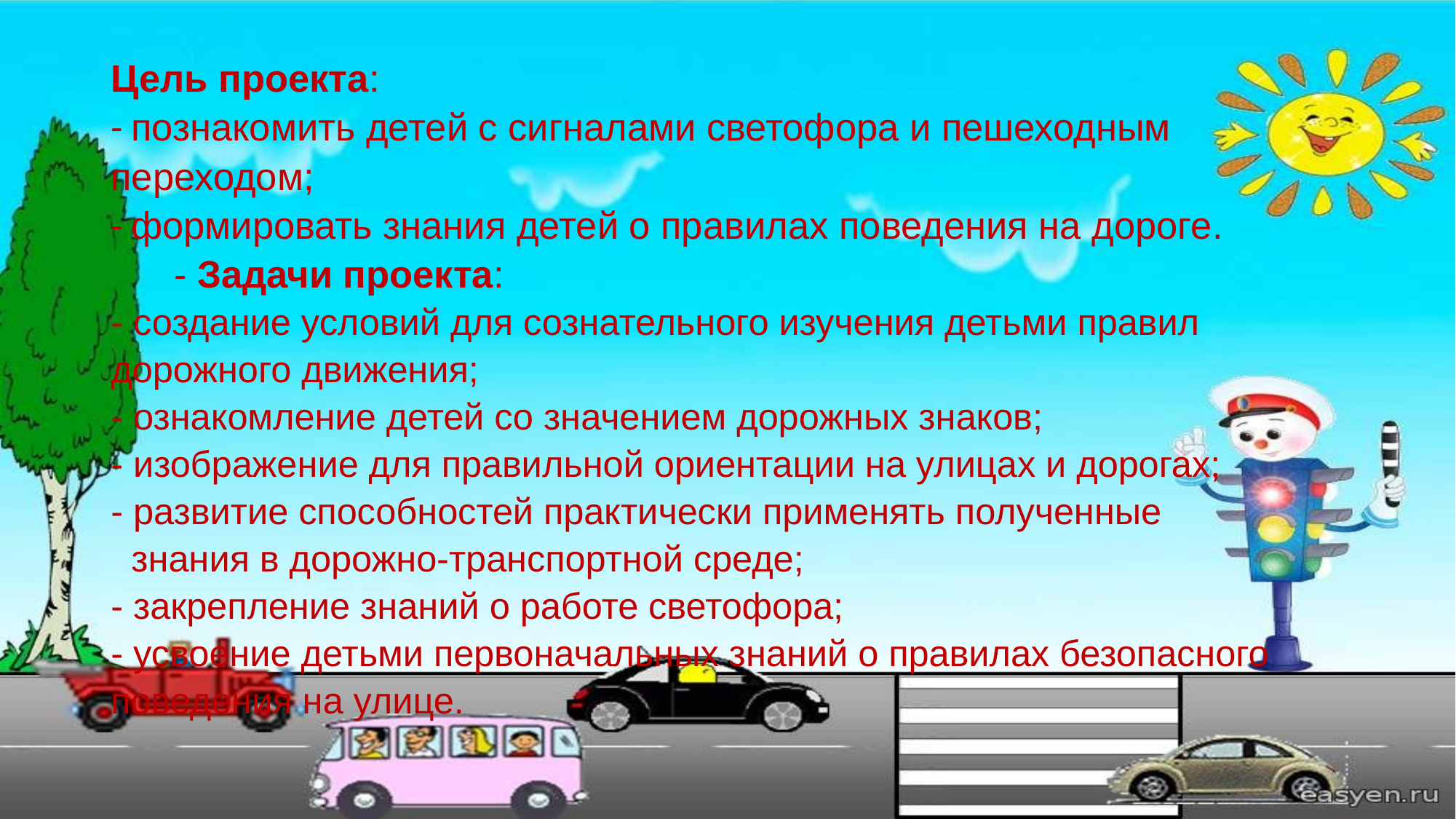

# Цель проекта: - познакомить детей с сигналами светофора и пешеходным переходом; - формировать знания детей о правилах поведения на дороге.                   - Задачи проекта: - создание условий для сознательного изучения детьми правил   дорожного движения; - ознакомление детей со значением дорожных знаков; - изображение для правильной ориентации на улицах и дорогах; - развитие способностей практически применять полученные знания в дорожно-транспортной среде; - закрепление знаний о работе светофора; - усвоение детьми первоначальных знаний о правилах безопасного        поведения на улице.